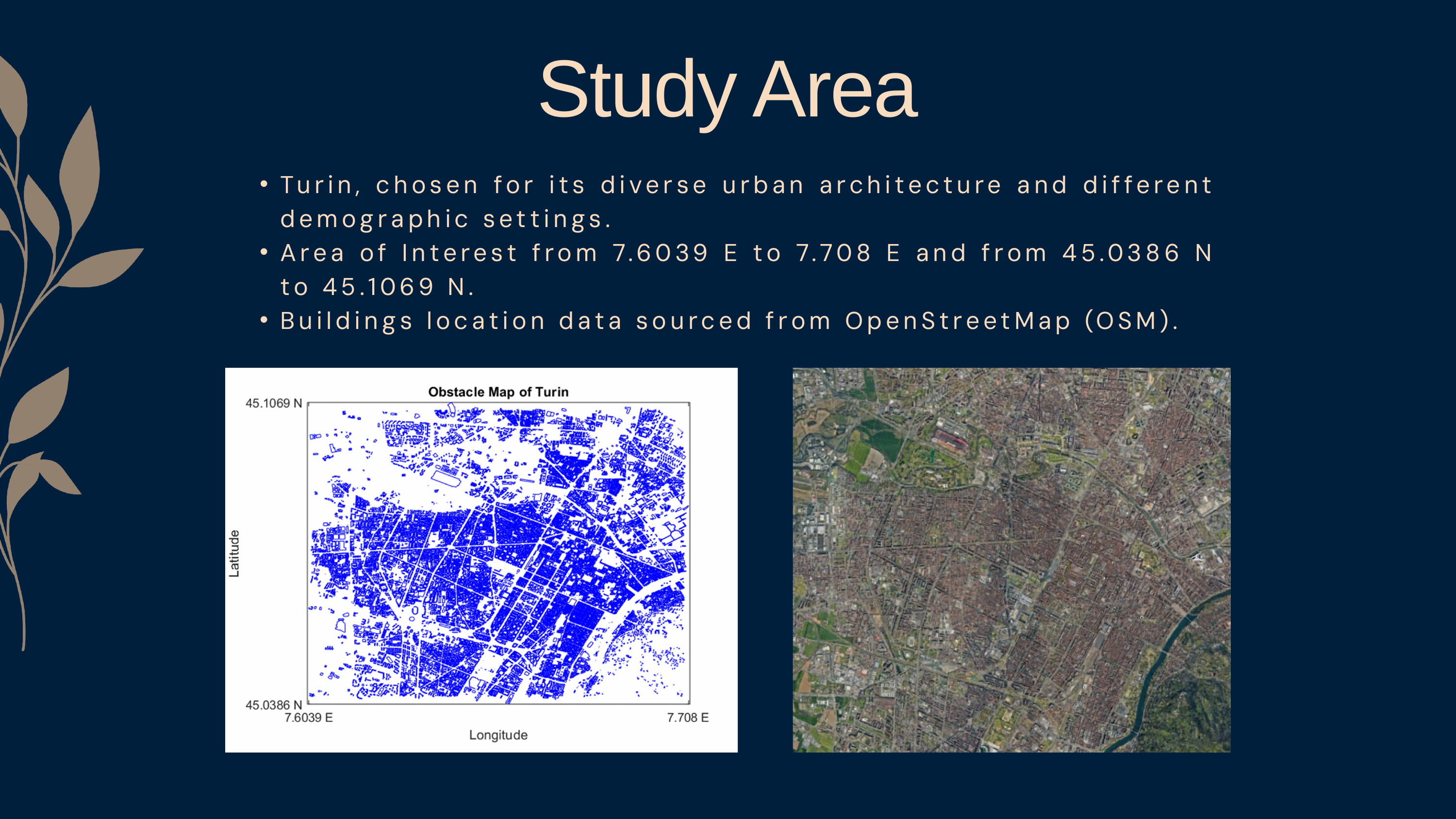

Study Area

Turin, chosen for its diverse urban architecture and different demographic settings.
Area of Interest from 7.6039 E to 7.708 E and from 45.0386 N to 45.1069 N.
Buildings location data sourced from OpenStreetMap (OSM).